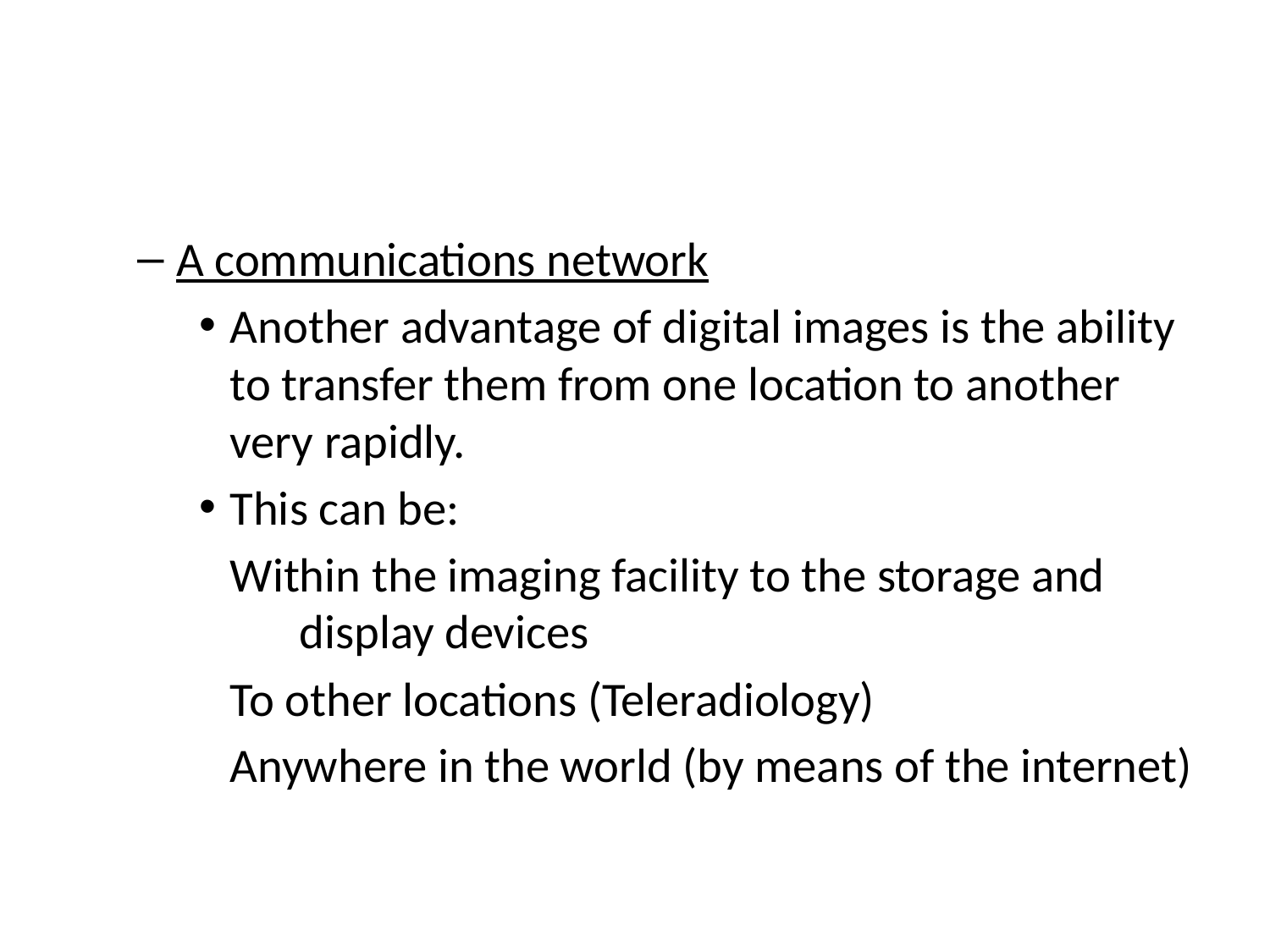

#
A communications network
Another advantage of digital images is the ability to transfer them from one location to another very rapidly.
This can be:
Within the imaging facility to the storage and display devices
To other locations (Teleradiology)
Anywhere in the world (by means of the internet)